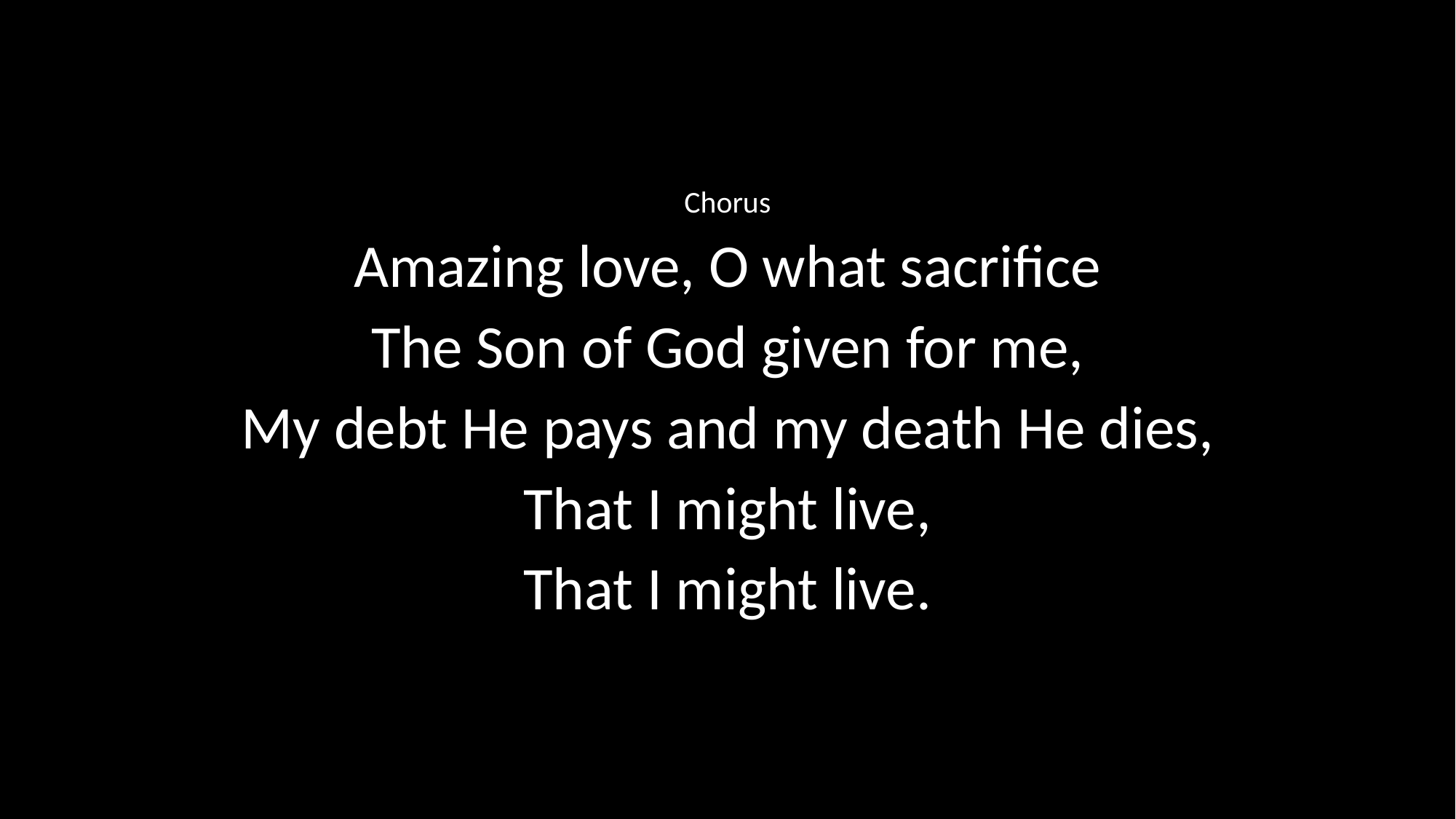

Chorus
Amazing love, O what sacrifice
The Son of God given for me,
My debt He pays and my death He dies,
That I might live,
That I might live.